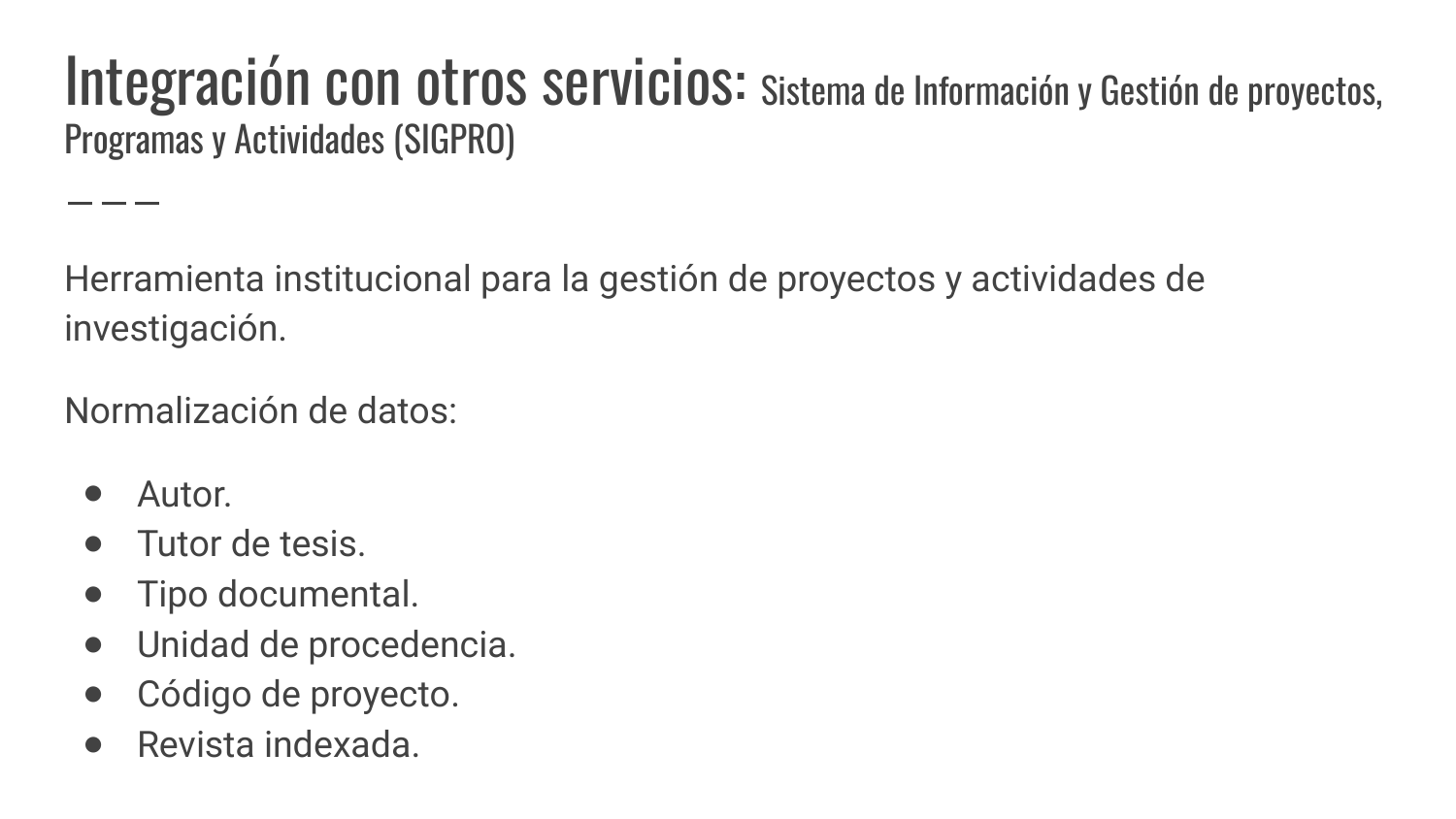

# Integración con otros servicios: Sistema de Información y Gestión de proyectos, Programas y Actividades (SIGPRO)
Herramienta institucional para la gestión de proyectos y actividades de investigación.
Normalización de datos:
Autor.
Tutor de tesis.
Tipo documental.
Unidad de procedencia.
Código de proyecto.
Revista indexada.